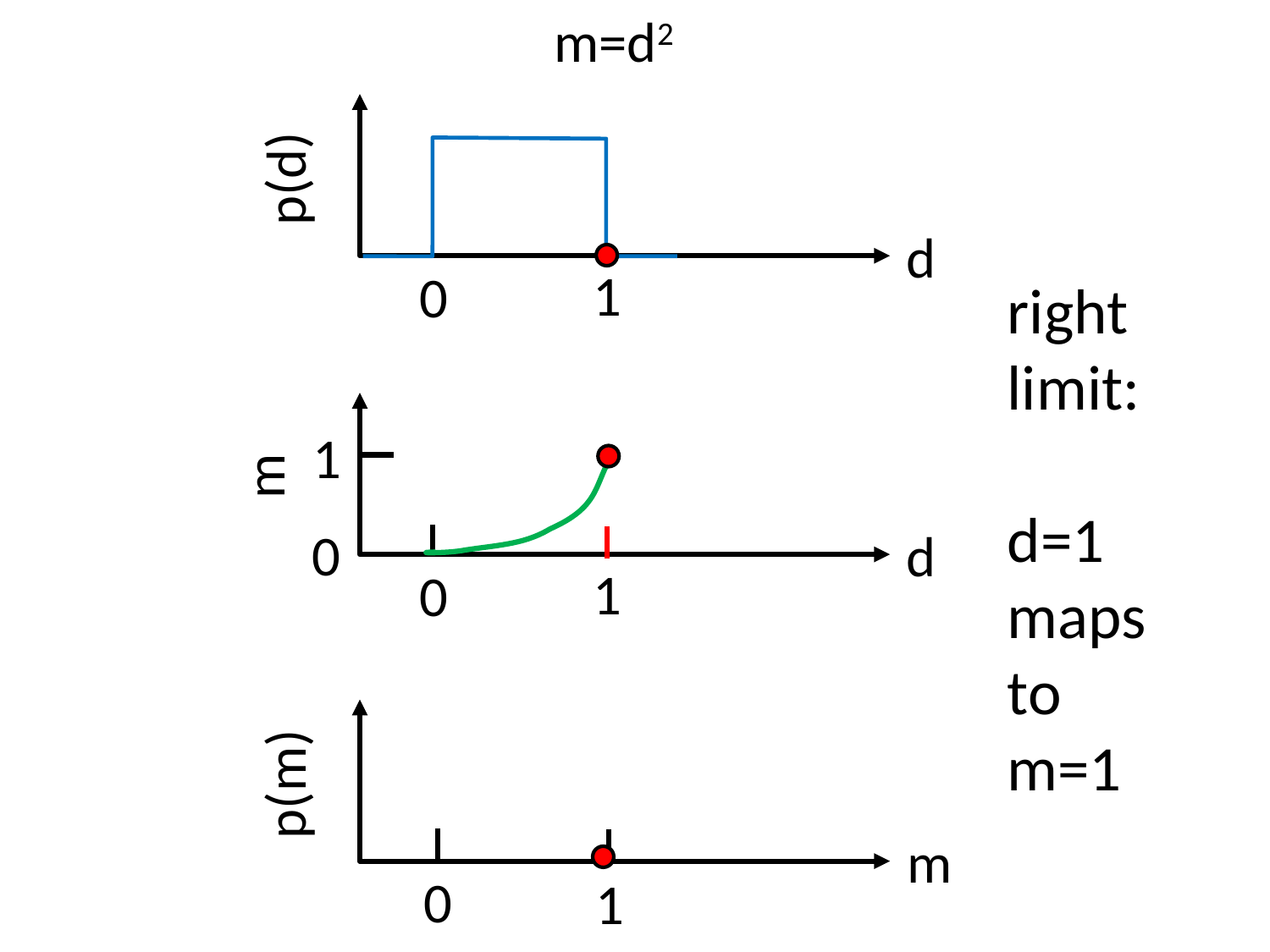

m=d2

p(d)
d

1
0
right limit:

d=1
maps to
m=1

1
m

0
d
1
0

p(m)
m

0
1